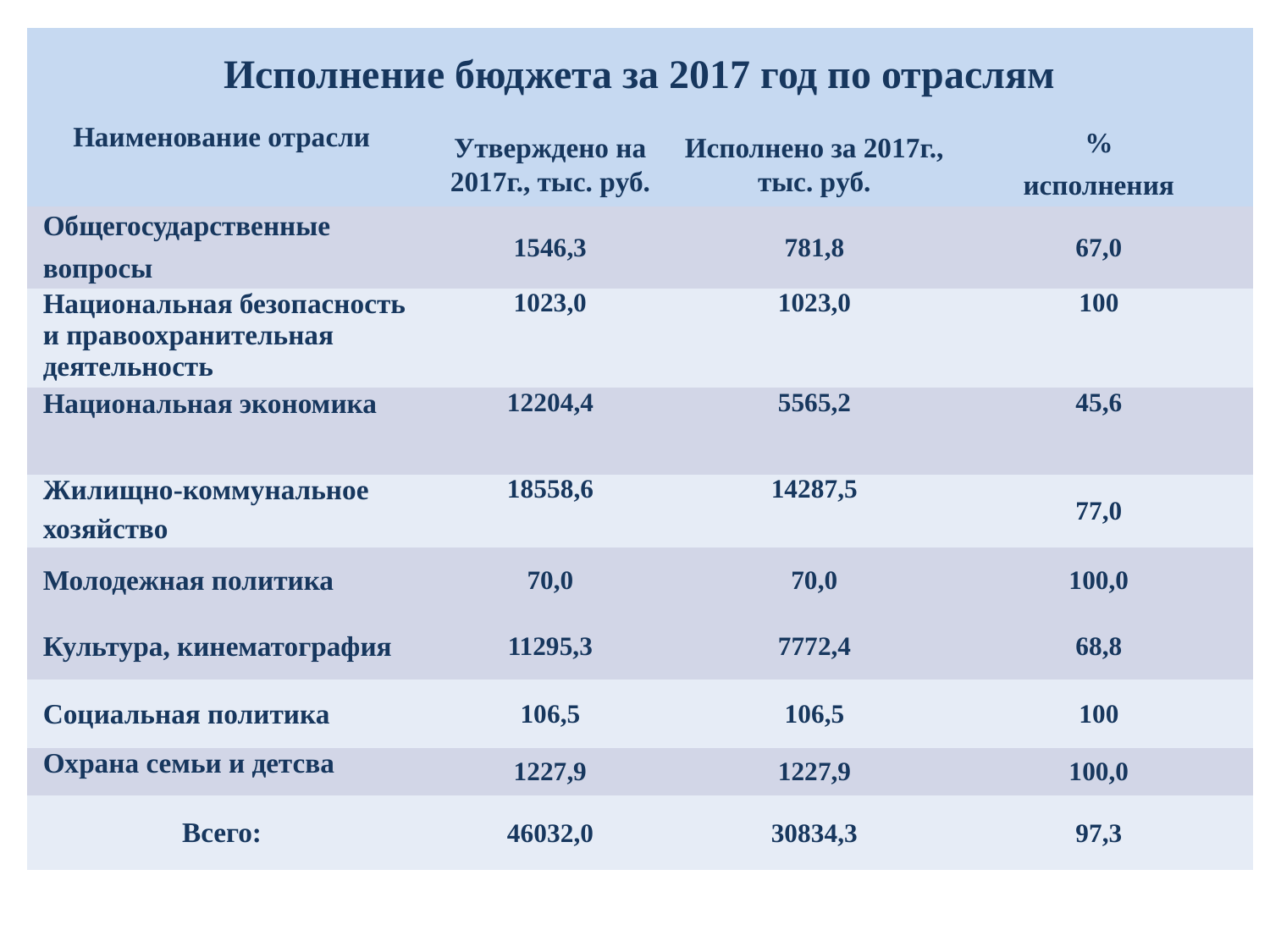

| Исполнение бюджета за 2017 год по отраслям |  |  |  |
| --- | --- | --- | --- |
| Наименование отрасли | Утверждено на 2017г., тыс. руб. | Исполнено за 2017г., тыс. руб. | % исполнения |
| Общегосударственные вопросы | 1546,3 | 781,8 | 67,0 |
| Национальная безопасность и правоохранительная деятельность | 1023,0 | 1023,0 | 100 |
| Национальная экономика | 12204,4 | 5565,2 | 45,6 |
| Жилищно-коммунальное хозяйство | 18558,6 | 14287,5 | 77,0 |
| Молодежная политика | 70,0 | 70,0 | 100,0 |
| Культура, кинематография | 11295,3 | 7772,4 | 68,8 |
| Социальная политика | 106,5 | 106,5 | 100 |
| Охрана семьи и детсва | 1227,9 | 1227,9 | 100,0 |
| Всего: | 46032,0 | 30834,3 | 97,3 |